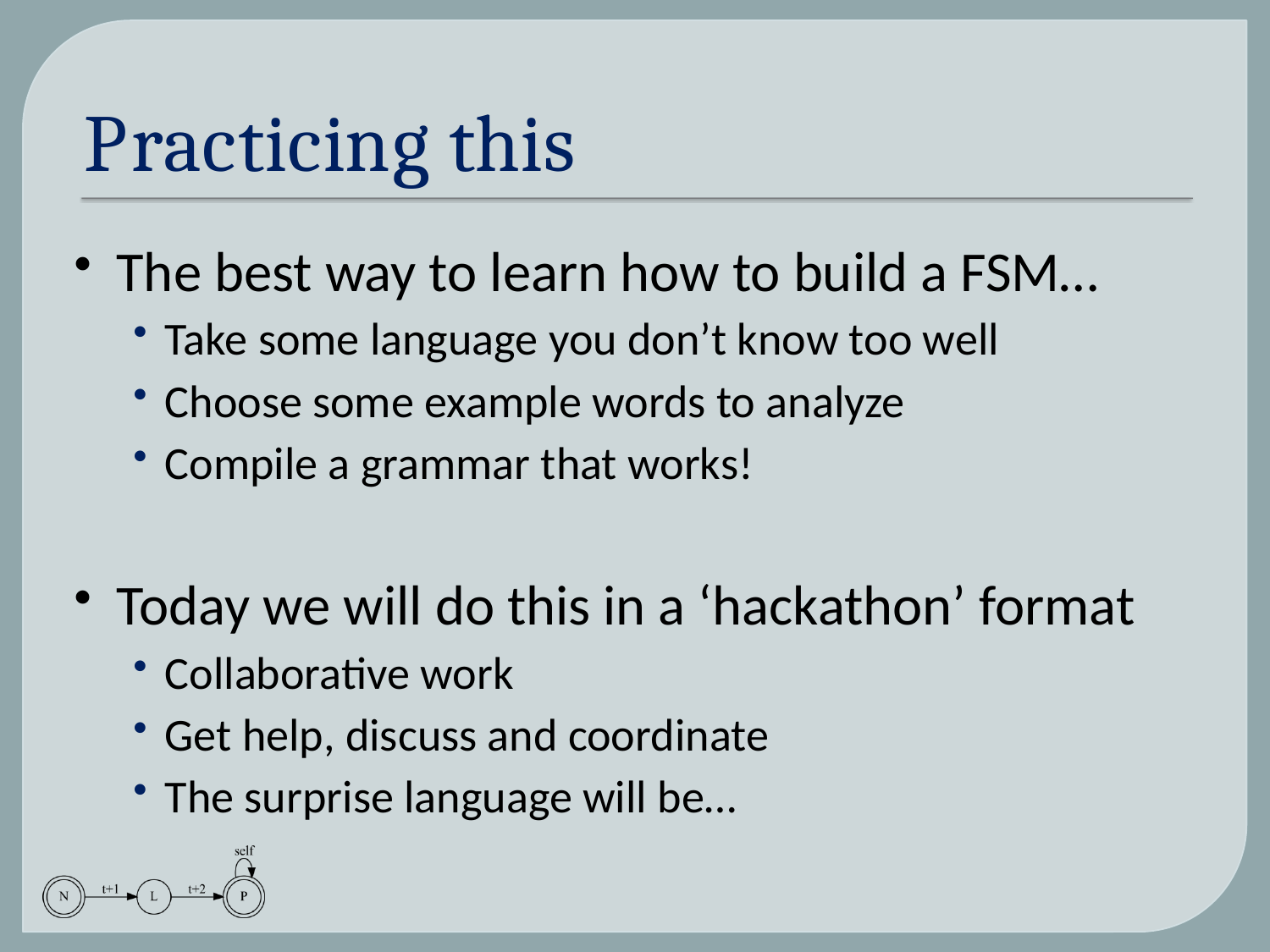

# Practicing this
The best way to learn how to build a FSM…
Take some language you don’t know too well
Choose some example words to analyze
Compile a grammar that works!

Today we will do this in a ‘hackathon’ format
Collaborative work
Get help, discuss and coordinate
The surprise language will be…